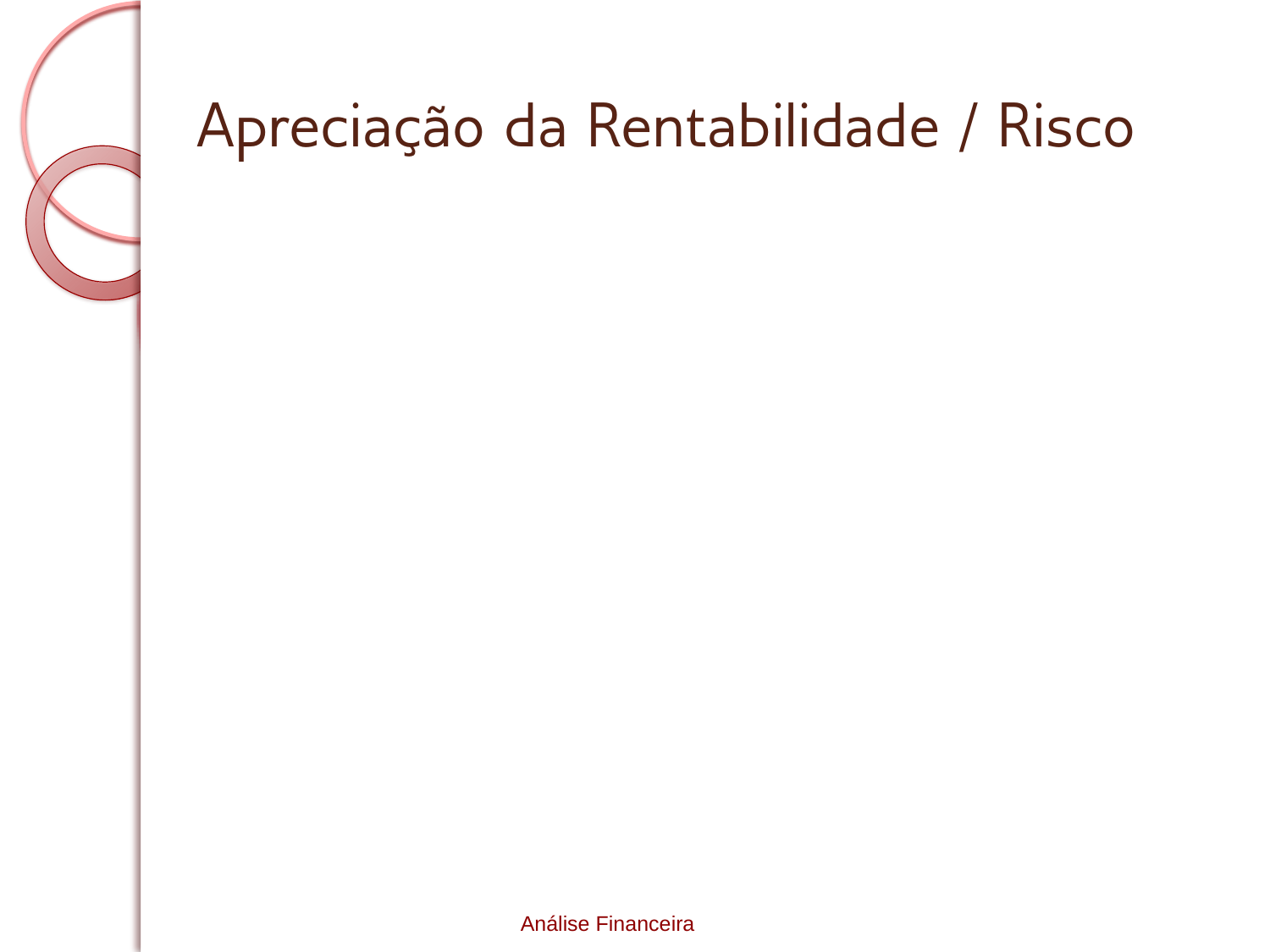

# Apreciação da Rentabilidade / Risco

Análise Financeira